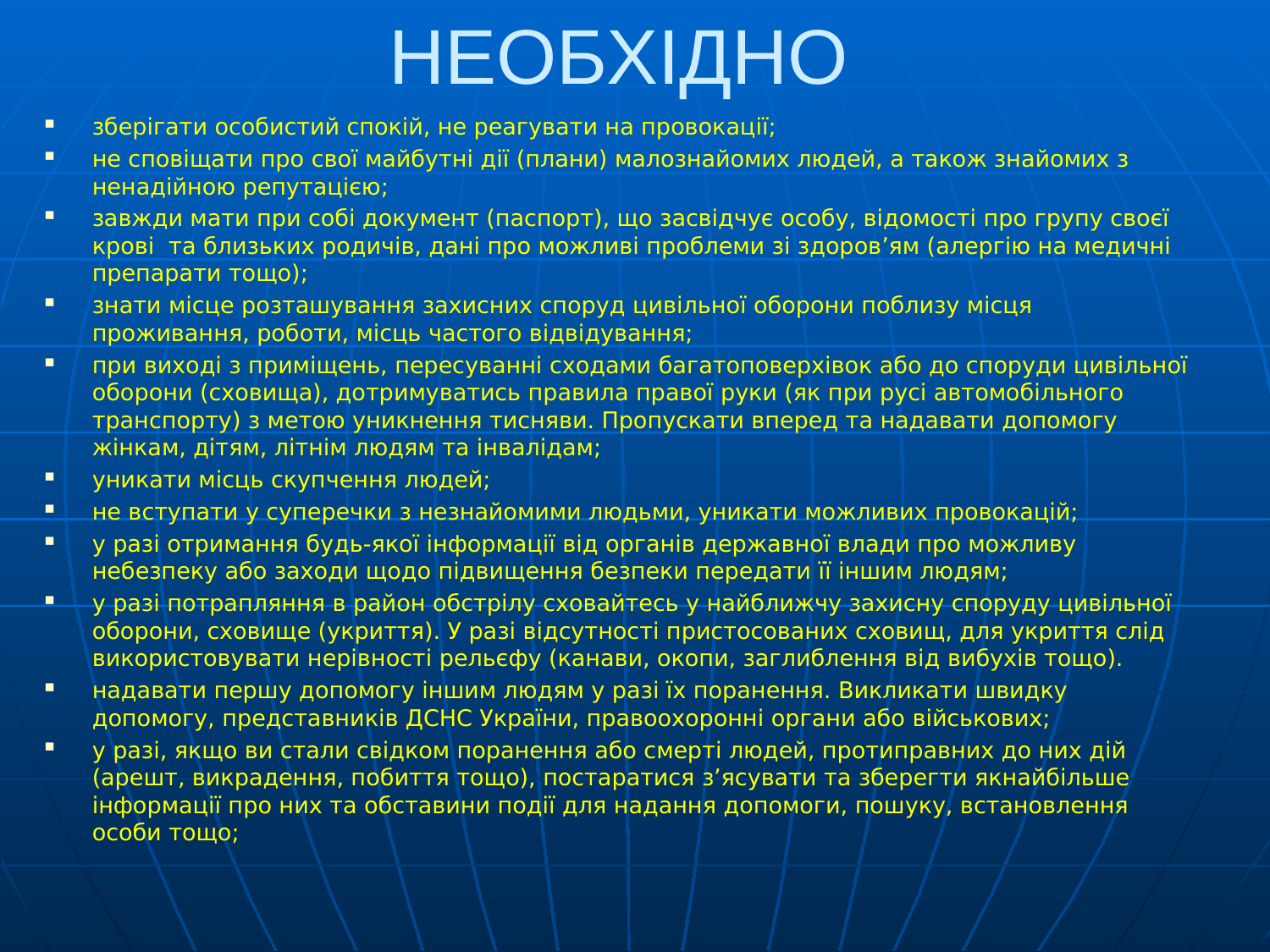

# НЕОБХІДНО
зберігати особистий спокій, не реагувати на провокації;
не сповіщати про свої майбутні дії (плани) малознайомих людей, а також знайомих з ненадійною репутацією;
завжди мати при собі документ (паспорт), що засвідчує особу, відомості про групу своєї крові  та близьких родичів, дані про можливі проблеми зі здоров’ям (алергію на медичні препарати тощо);
знати місце розташування захисних споруд цивільної оборони поблизу місця проживання, роботи, місць частого відвідування;
при виході з приміщень, пересуванні сходами багатоповерхівок або до споруди цивільної оборони (сховища), дотримуватись правила правої руки (як при русі автомобільного транспорту) з метою уникнення тисняви. Пропускати вперед та надавати допомогу жінкам, дітям, літнім людям та інвалідам;
уникати місць скупчення людей;
не вступати у суперечки з незнайомими людьми, уникати можливих провокацій;
у разі отримання будь-якої інформації від органів державної влади про можливу небезпеку або заходи щодо підвищення безпеки передати її іншим людям;
у разі потрапляння в район обстрілу сховайтесь у найближчу захисну споруду цивільної оборони, сховище (укриття). У разі відсутності пристосованих сховищ, для укриття слід використовувати нерівності рельєфу (канави, окопи, заглиблення від вибухів тощо).
надавати першу допомогу іншим людям у разі їх поранення. Викликати швидку допомогу, представників ДСНС України, правоохоронні органи або військових;
у разі, якщо ви стали свідком поранення або смерті людей, протиправних до них дій (арешт, викрадення, побиття тощо), постаратися з’ясувати та зберегти якнайбільше інформації про них та обставини події для надання допомоги, пошуку, встановлення особи тощо;